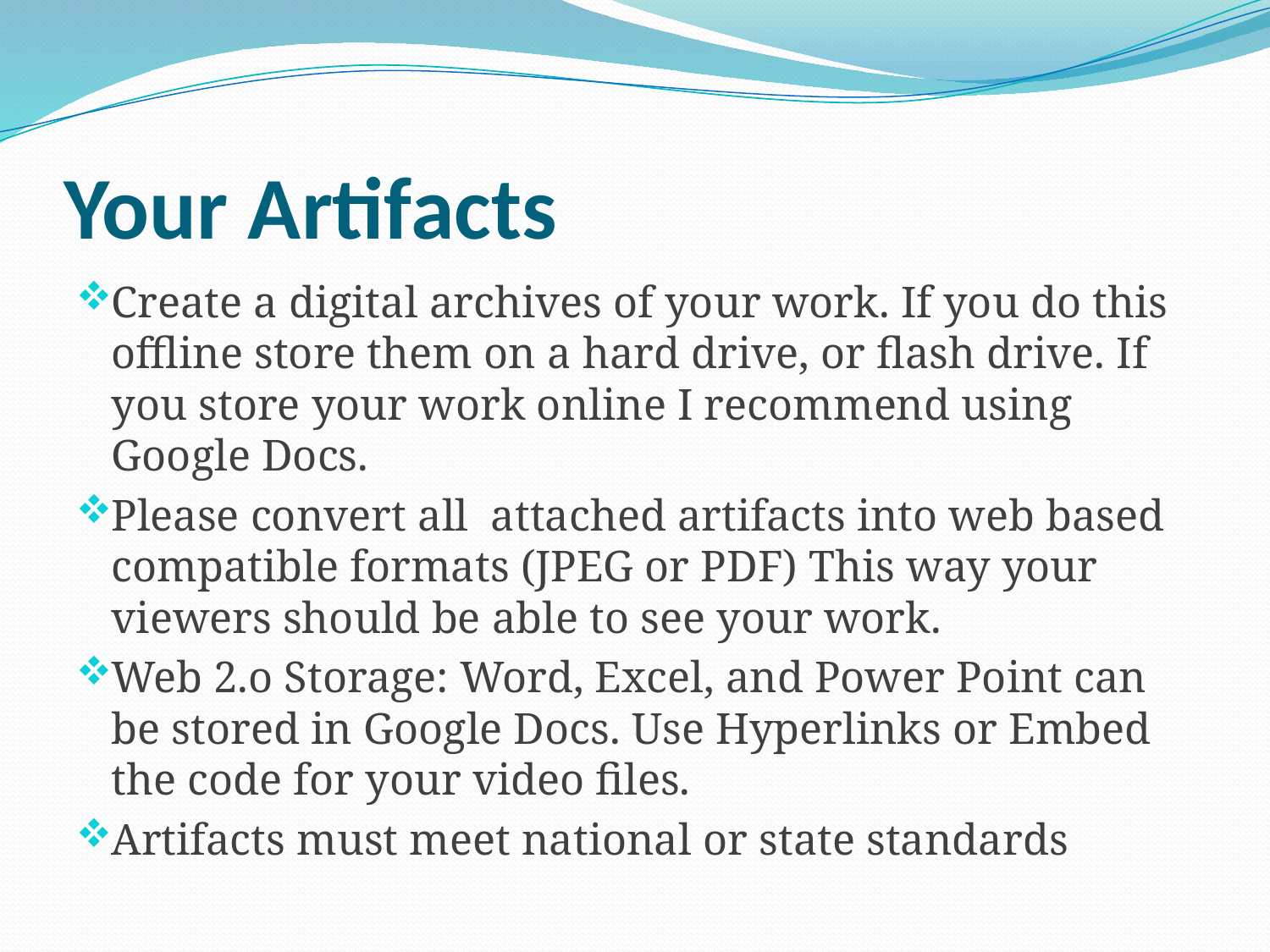

# Your Artifacts
Create a digital archives of your work. If you do this offline store them on a hard drive, or flash drive. If you store your work online I recommend using Google Docs.
Please convert all  attached artifacts into web based compatible formats (JPEG or PDF) This way your viewers should be able to see your work.
Web 2.o Storage: Word, Excel, and Power Point can be stored in Google Docs. Use Hyperlinks or Embed the code for your video files.
Artifacts must meet national or state standards